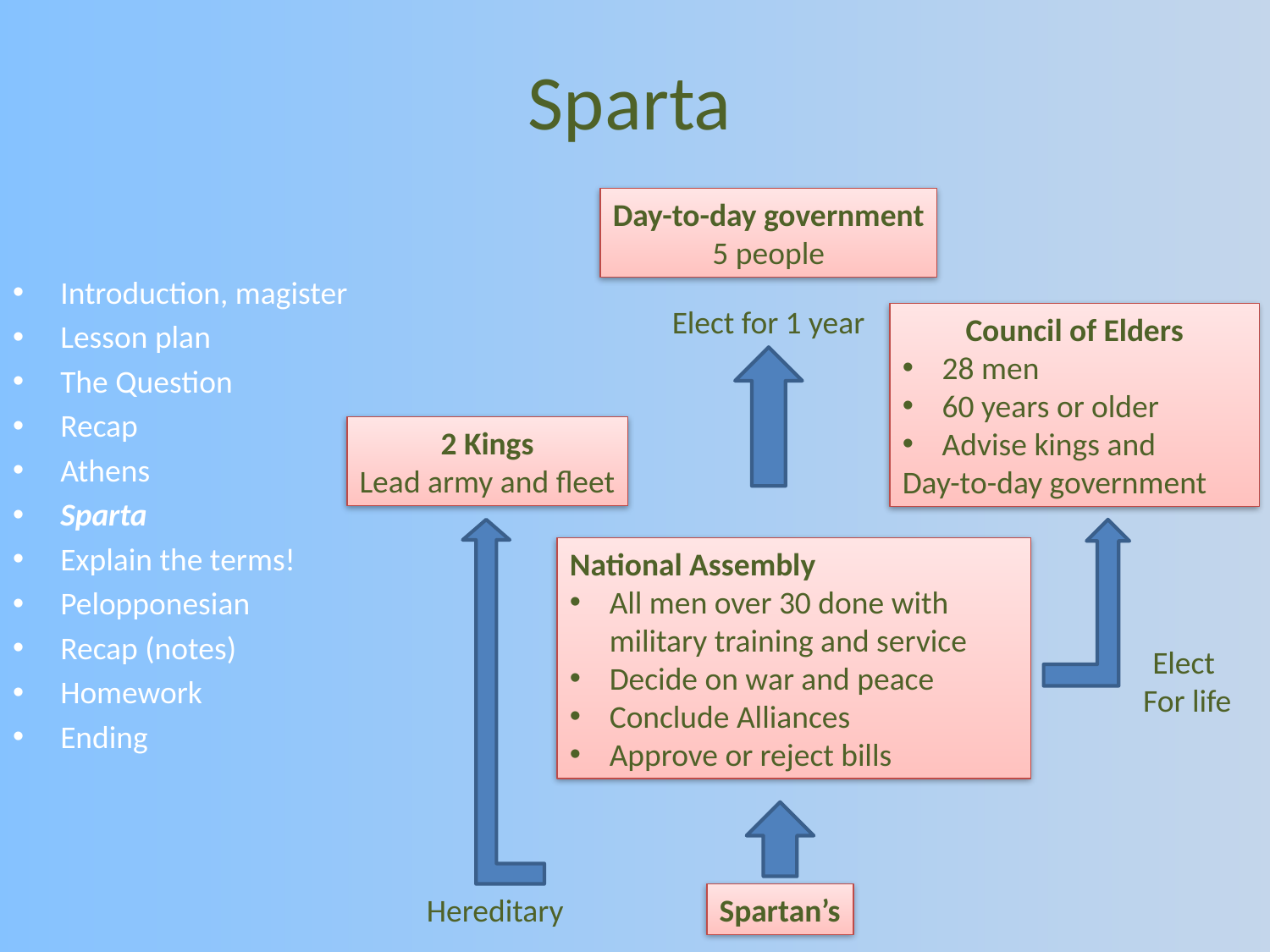

# Sparta
Day-to-day government
5 people
Introduction, magister
Lesson plan
The Question
Recap
Athens
Sparta
Explain the terms!
Pelopponesian
Recap (notes)
Homework
Ending
Elect for 1 year
Council of Elders
28 men
60 years or older
Advise kings and
Day-to-day government

2 Kings
Lead army and fleet

National Assembly
All men over 30 done with military training and service
Decide on war and peace
Conclude Alliances
Approve or reject bills
Elect
For life

Hereditary
Spartan’s